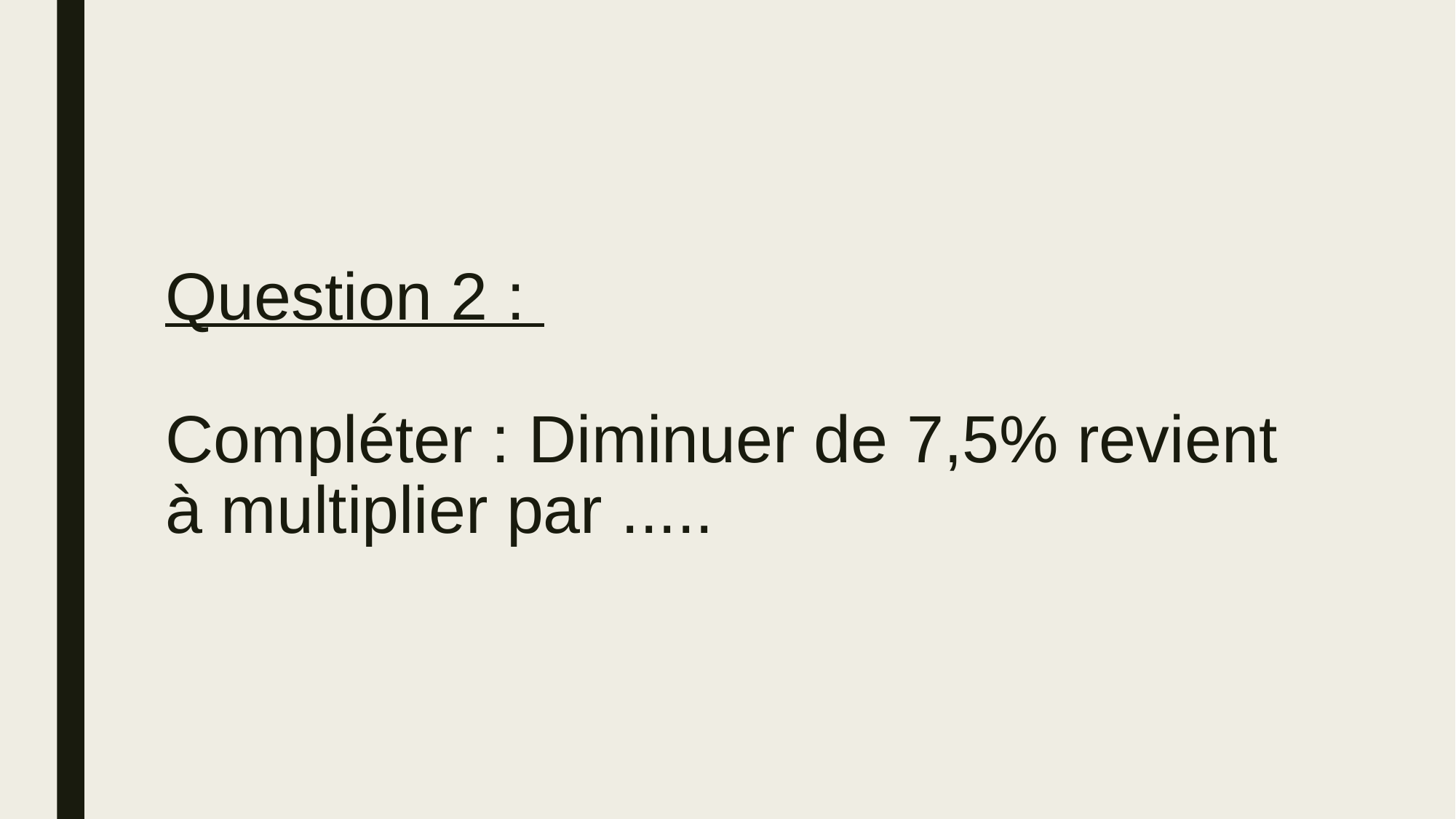

# Question 2 : Compléter : Diminuer de 7,5% revient à multiplier par .....